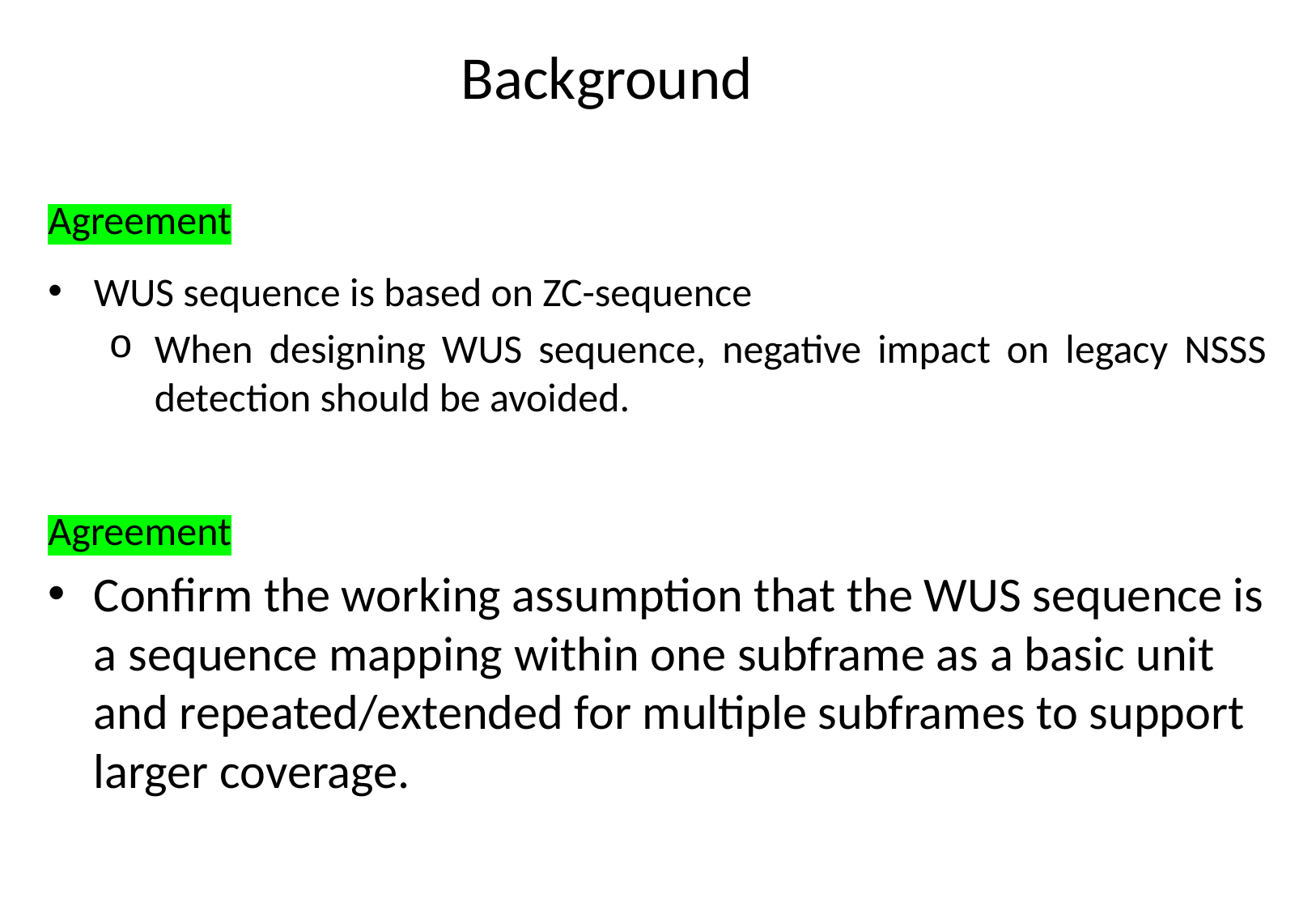

# Background

Agreement
WUS sequence is based on ZC-sequence
When designing WUS sequence, negative impact on legacy NSSS detection should be avoided.

Agreement
Confirm the working assumption that the WUS sequence is a sequence mapping within one subframe as a basic unit and repeated/extended for multiple subframes to support larger coverage.